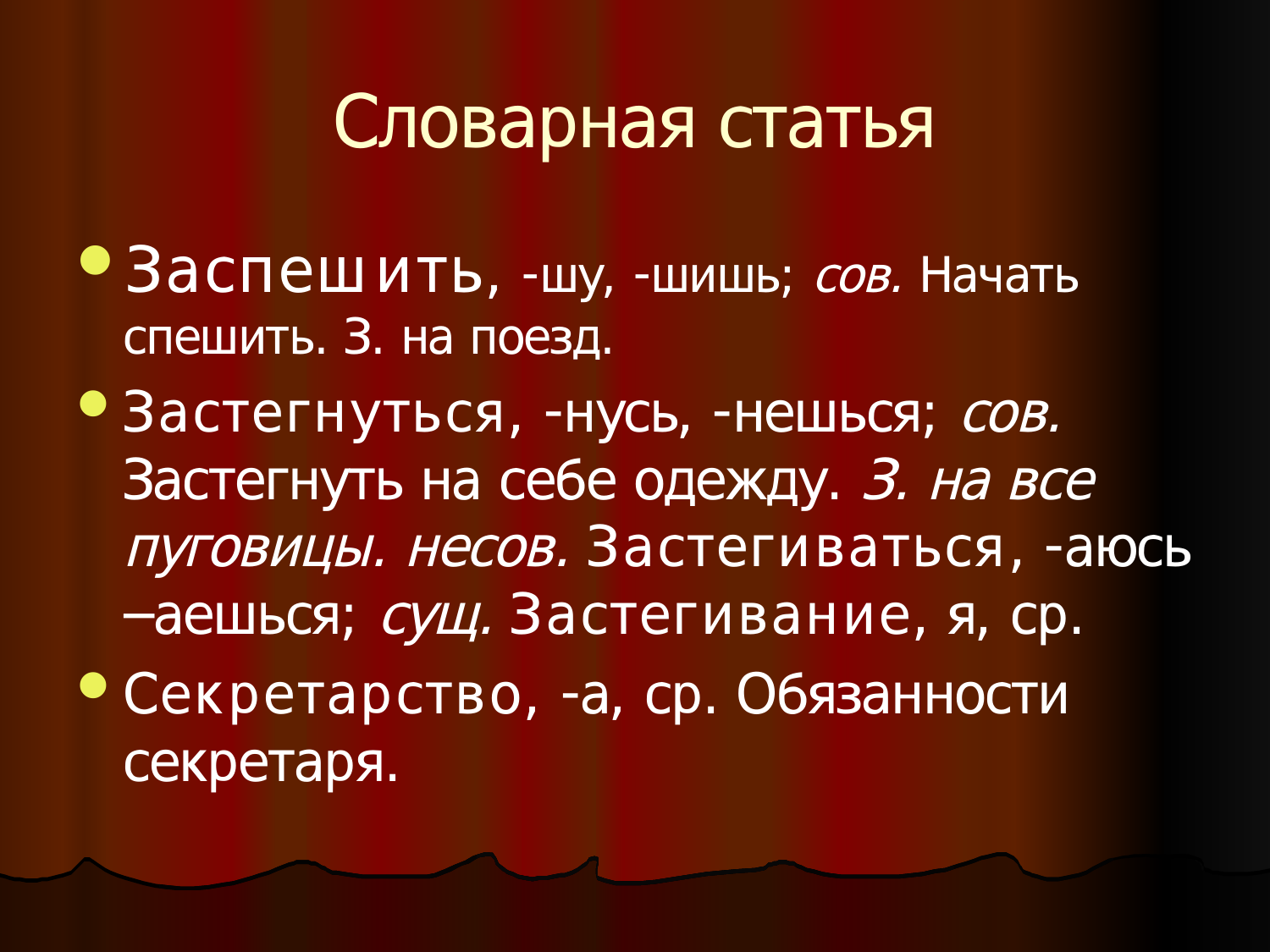

# Словарная статья
Заспешить, -шу, -шишь; сов. Начать спешить. З. на поезд.
Застегнуться, -нусь, -нешься; сов. Застегнуть на себе одежду. З. на все пуговицы. несов. Застегиваться, -аюсь –аешься; сущ. Застегивание, я, ср.
Секретарство, -а, ср. Обязанности секретаря.